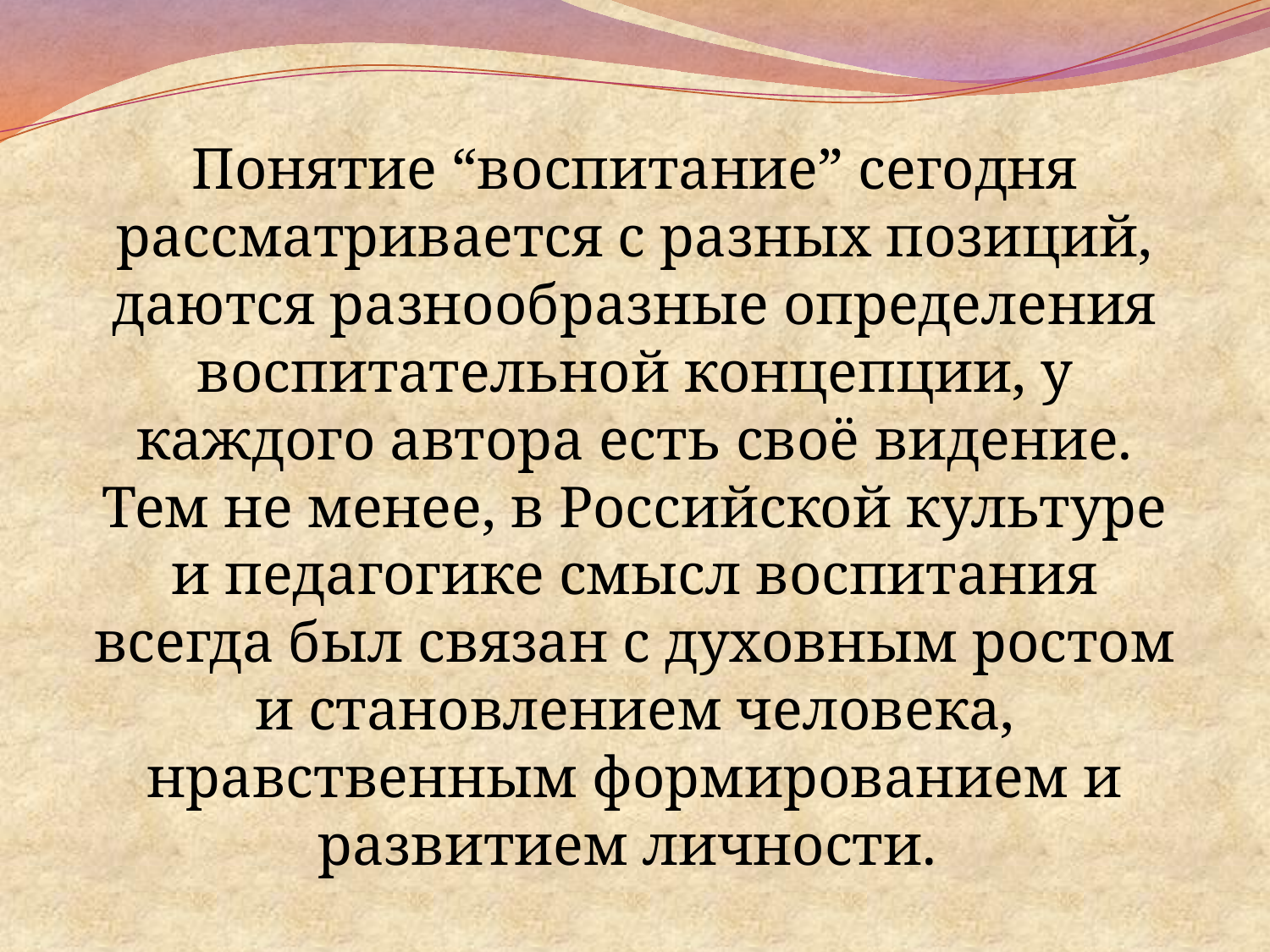

#
Понятие “воспитание” сегодня рассматривается с разных позиций, даются разнообразные определения воспитательной концепции, у каждого автора есть своё видение. Тем не менее, в Российской культуре и педагогике смысл воспитания всегда был связан с духовным ростом и становлением человека, нравственным формированием и развитием личности.